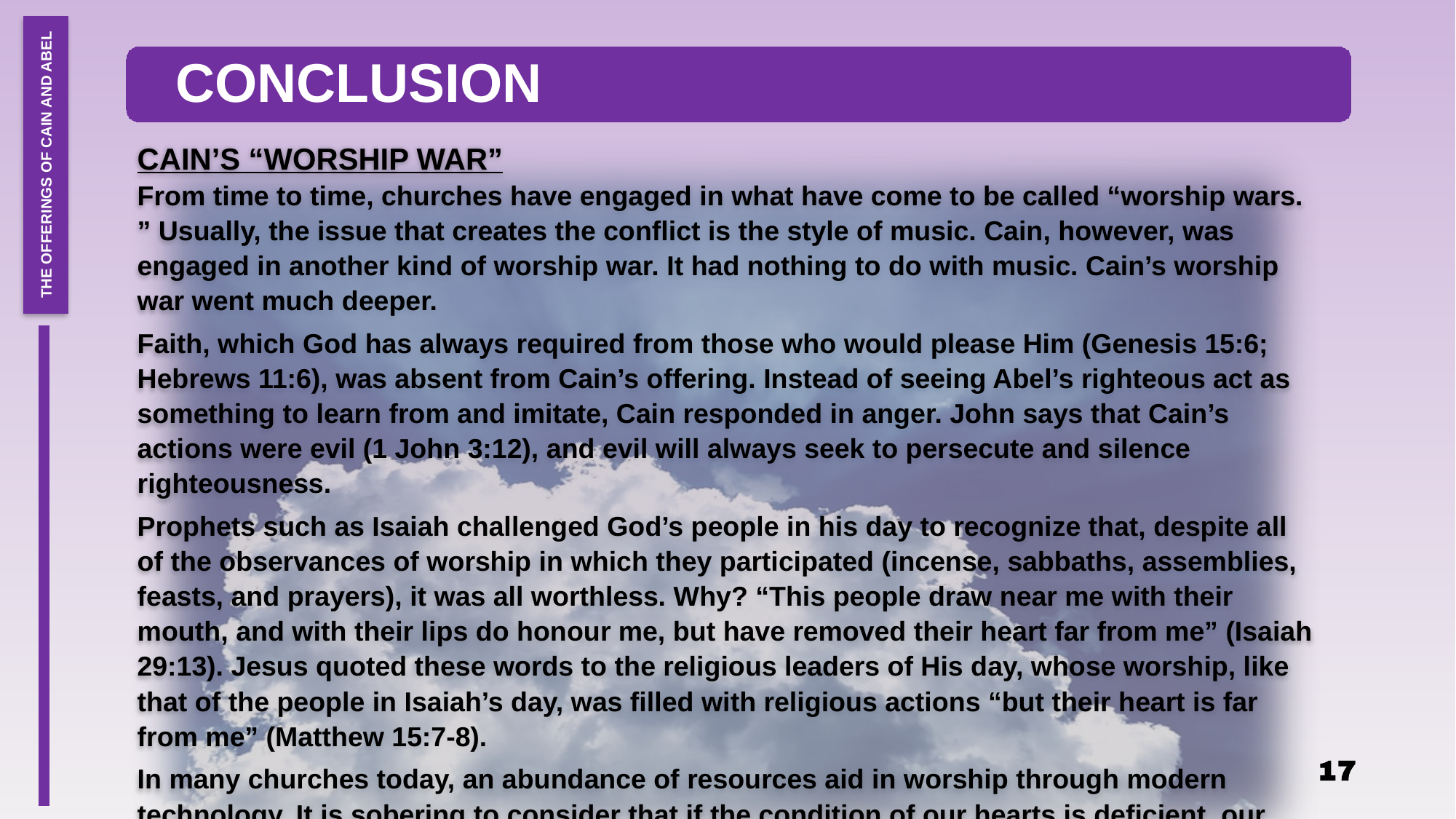

Conclusion
Cain’s “Worship War”
From time to time, churches have engaged in what have come to be called “worship wars. ” Usually, the issue that creates the conflict is the style of music. Cain, however, was engaged in another kind of worship war. It had nothing to do with music. Cain’s worship war went much deeper.

Faith, which God has always required from those who would please Him (Genesis 15:6; Hebrews 11:6), was absent from Cain’s offering. Instead of seeing Abel’s righteous act as something to learn from and imitate, Cain responded in anger. John says that Cain’s actions were evil (1 John 3:12), and evil will always seek to persecute and silence righteousness.

Prophets such as Isaiah challenged God’s people in his day to recognize that, despite all of the observances of worship in which they participated (incense, sabbaths, assemblies, feasts, and prayers), it was all worthless. Why? “This people draw near me with their mouth, and with their lips do honour me, but have removed their heart far from me” (Isaiah 29:13). Jesus quoted these words to the religious leaders of His day, whose worship, like that of the people in Isaiah’s day, was filled with religious actions “but their heart is far from me” (Matthew 15:7-8).

In many churches today, an abundance of resources aid in worship through modern technology. It is sobering to consider that if the condition of our hearts is deficient, our worship may be just as unacceptable as Cain’s was.
The Offerings of Cain and Abel
17